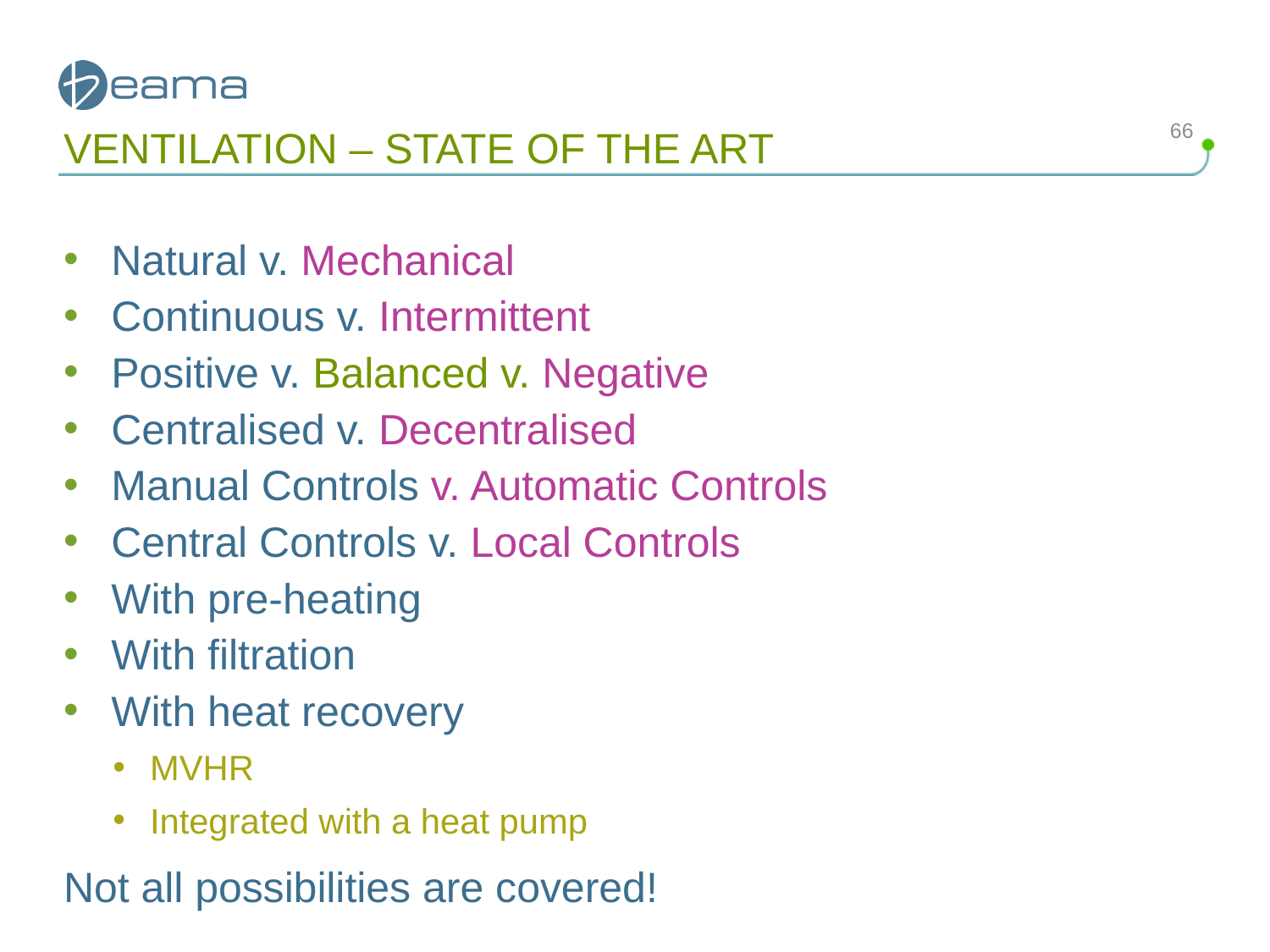

66
# VENTILATION – STATE OF THE ART
Natural v. Mechanical
Continuous v. Intermittent
Positive v. Balanced v. Negative
Centralised v. Decentralised
Manual Controls v. Automatic Controls
Central Controls v. Local Controls
With pre-heating
With filtration
With heat recovery
MVHR
Integrated with a heat pump
Not all possibilities are covered!